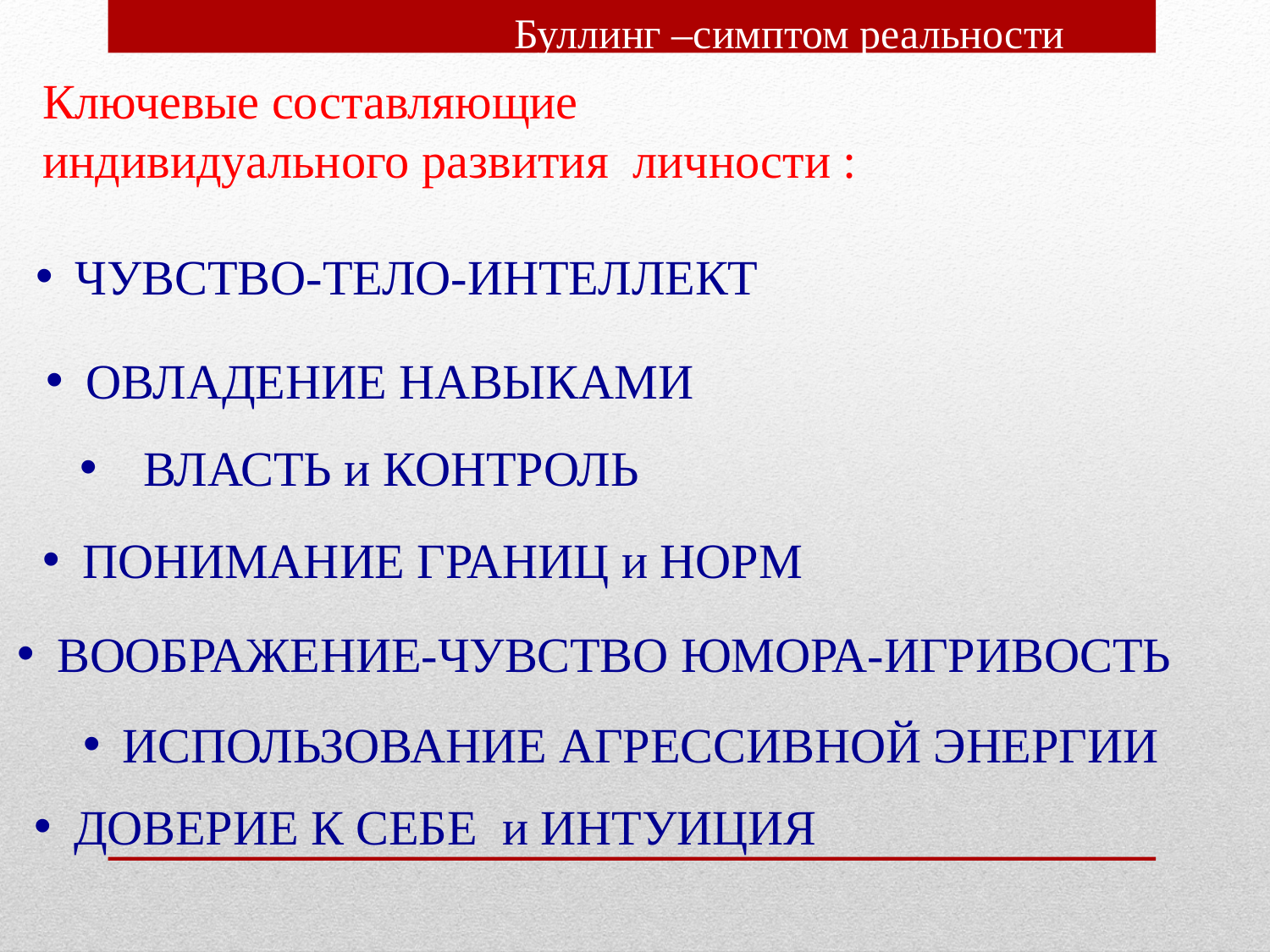

Буллинг –симптом реальности
Ключевые составляющие
индивидуального развития  личности :
ЧУВСТВО-ТЕЛО-ИНТЕЛЛЕКТ
ОВЛАДЕНИЕ НАВЫКАМИ
ВЛАСТЬ и КОНТРОЛЬ
ПОНИМАНИЕ ГРАНИЦ и НОРМ
ВООБРАЖЕНИЕ-ЧУВСТВО ЮМОРА-ИГРИВОСТЬ
ИСПОЛЬЗОВАНИЕ АГРЕССИВНОЙ ЭНЕРГИИ

ДОВЕРИЕ К СЕБЕ  и ИНТУИЦИЯ